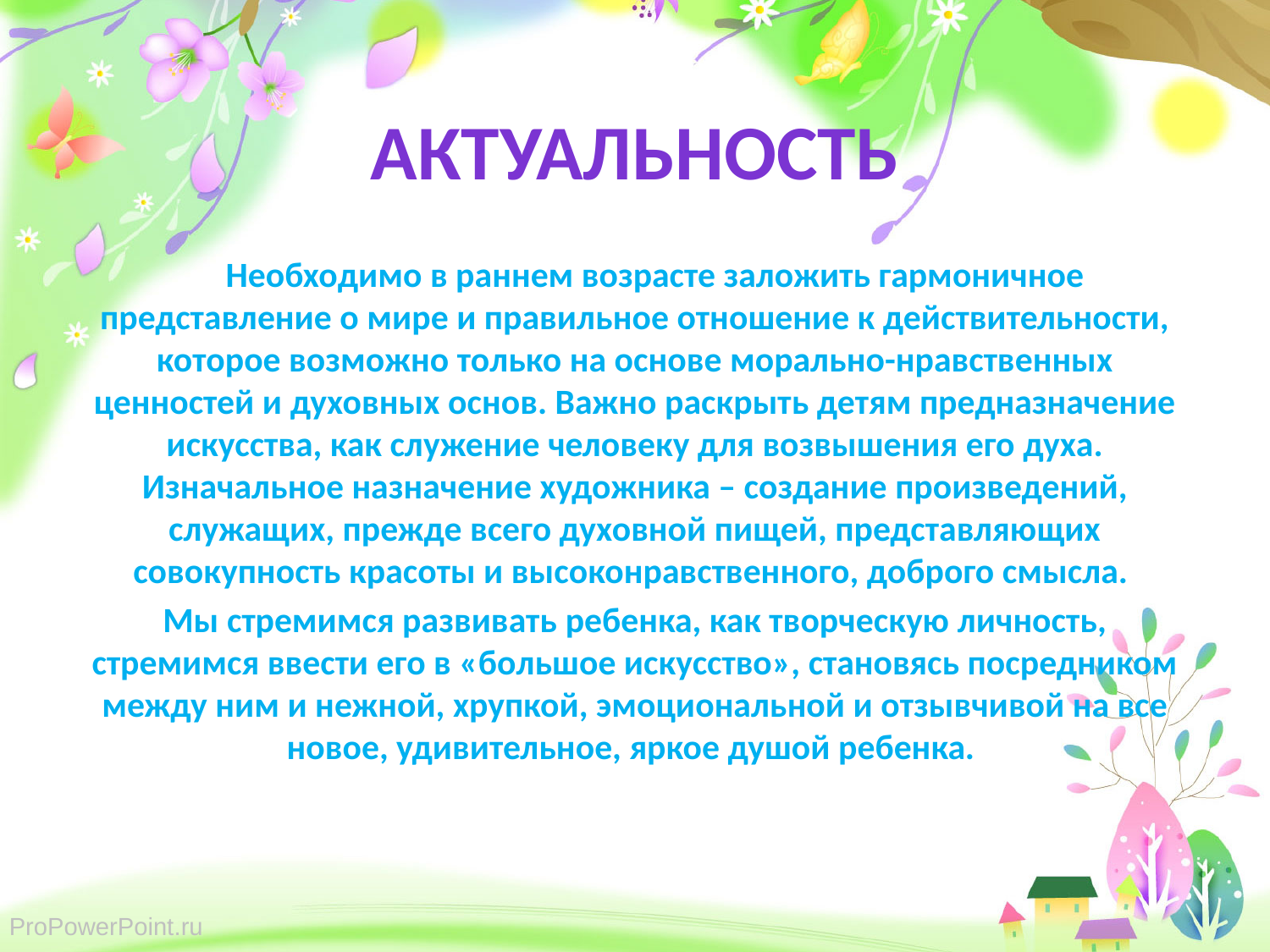

# Актуальность

     Необходимо в раннем возрасте заложить гармоничное представление о мире и правильное отношение к действительности, которое возможно только на основе морально-нравственных ценностей и духовных основ. Важно раскрыть детям предназначение искусства, как служение человеку для возвышения его духа. Изначальное назначение художника – создание произведений, служащих, прежде всего духовной пищей, представляющих совокупность красоты и высоконравственного, доброго смысла.
Мы стремимся развивать ребенка, как творческую личность, стремимся ввести его в «большое искусство», становясь посредником между ним и нежной, хрупкой, эмоциональной и отзывчивой на все новое, удивительное, яркое душой ребенка.